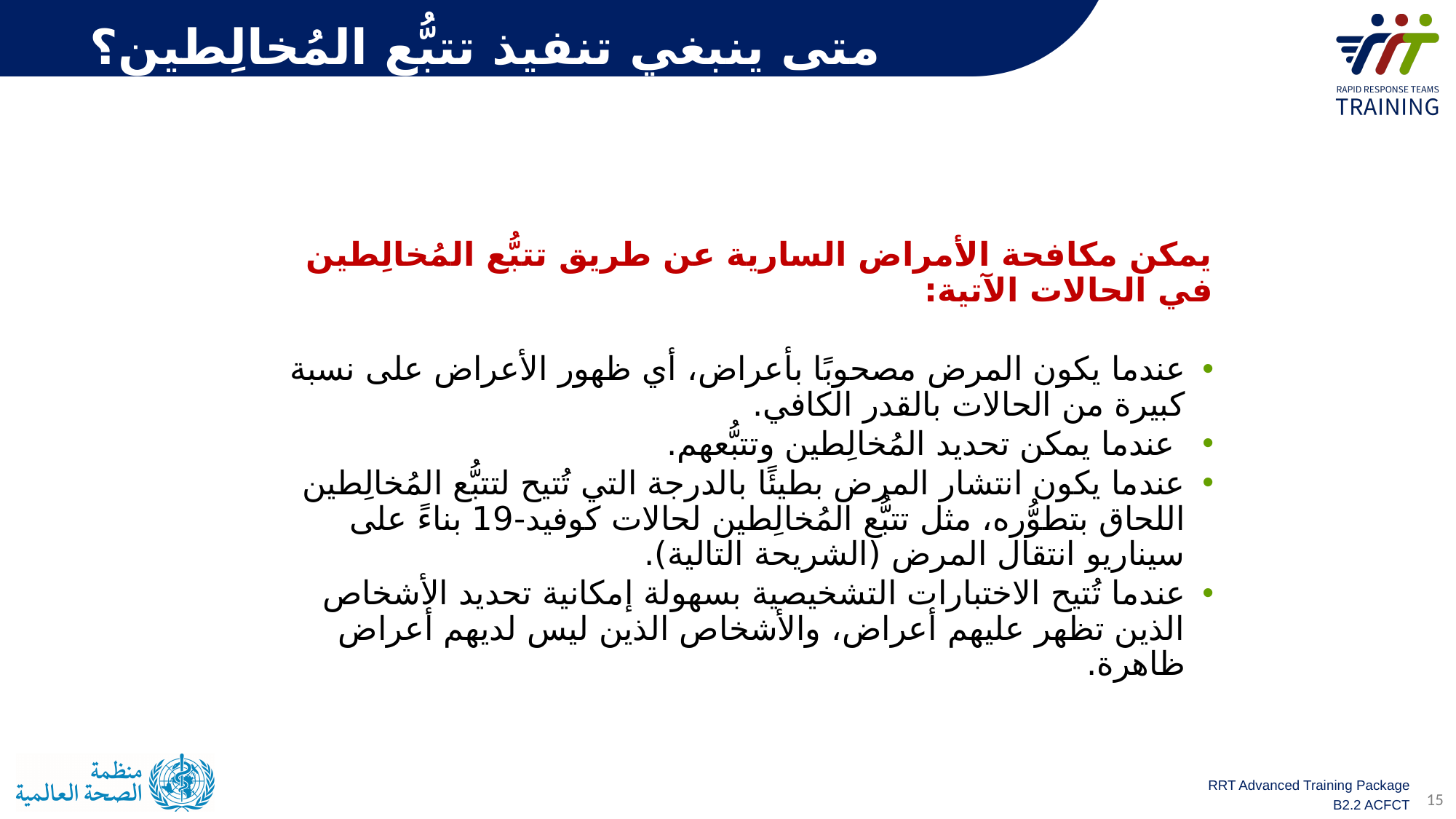

متى ينبغي تنفيذ تتبُّع المُخالِطين؟
يمكن مكافحة الأمراض السارية عن طريق تتبُّع المُخالِطين في الحالات الآتية:

عندما يكون المرض مصحوبًا بأعراض، أي ظهور الأعراض على نسبة كبيرة من الحالات بالقدر الكافي.
 عندما يمكن تحديد المُخالِطين وتتبُّعهم.
عندما يكون انتشار المرض بطيئًا بالدرجة التي تُتيح لتتبُّع المُخالِطين اللحاق بتطوُّره، مثل تتبُّع المُخالِطين لحالات كوفيد-19 بناءً على سيناريو انتقال المرض (الشريحة التالية).
عندما تُتيح الاختبارات التشخيصية بسهولة إمكانية تحديد الأشخاص الذين تظهر عليهم أعراض، والأشخاص الذين ليس لديهم أعراض ظاهرة.